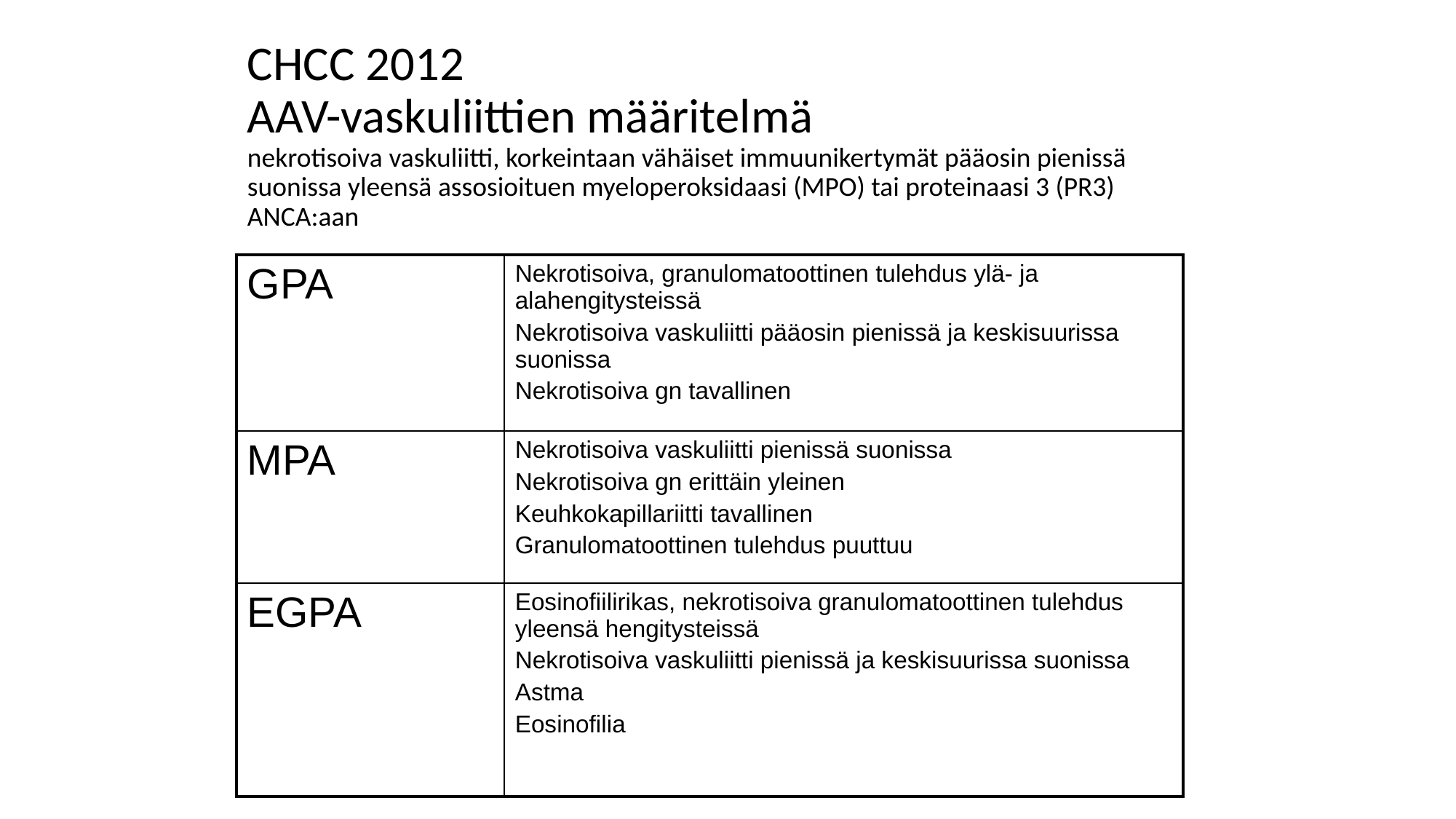

# CHCC 2012 AAV-vaskuliittien määritelmä nekrotisoiva vaskuliitti, korkeintaan vähäiset immuunikertymät pääosin pienissä suonissa yleensä assosioituen myeloperoksidaasi (MPO) tai proteinaasi 3 (PR3) ANCA:aan
| GPA | Nekrotisoiva, granulomatoottinen tulehdus ylä- ja alahengitysteissä Nekrotisoiva vaskuliitti pääosin pienissä ja keskisuurissa suonissa Nekrotisoiva gn tavallinen |
| --- | --- |
| MPA | Nekrotisoiva vaskuliitti pienissä suonissa Nekrotisoiva gn erittäin yleinen Keuhkokapillariitti tavallinen Granulomatoottinen tulehdus puuttuu |
| EGPA | Eosinofiilirikas, nekrotisoiva granulomatoottinen tulehdus yleensä hengitysteissä Nekrotisoiva vaskuliitti pienissä ja keskisuurissa suonissa Astma Eosinofilia |